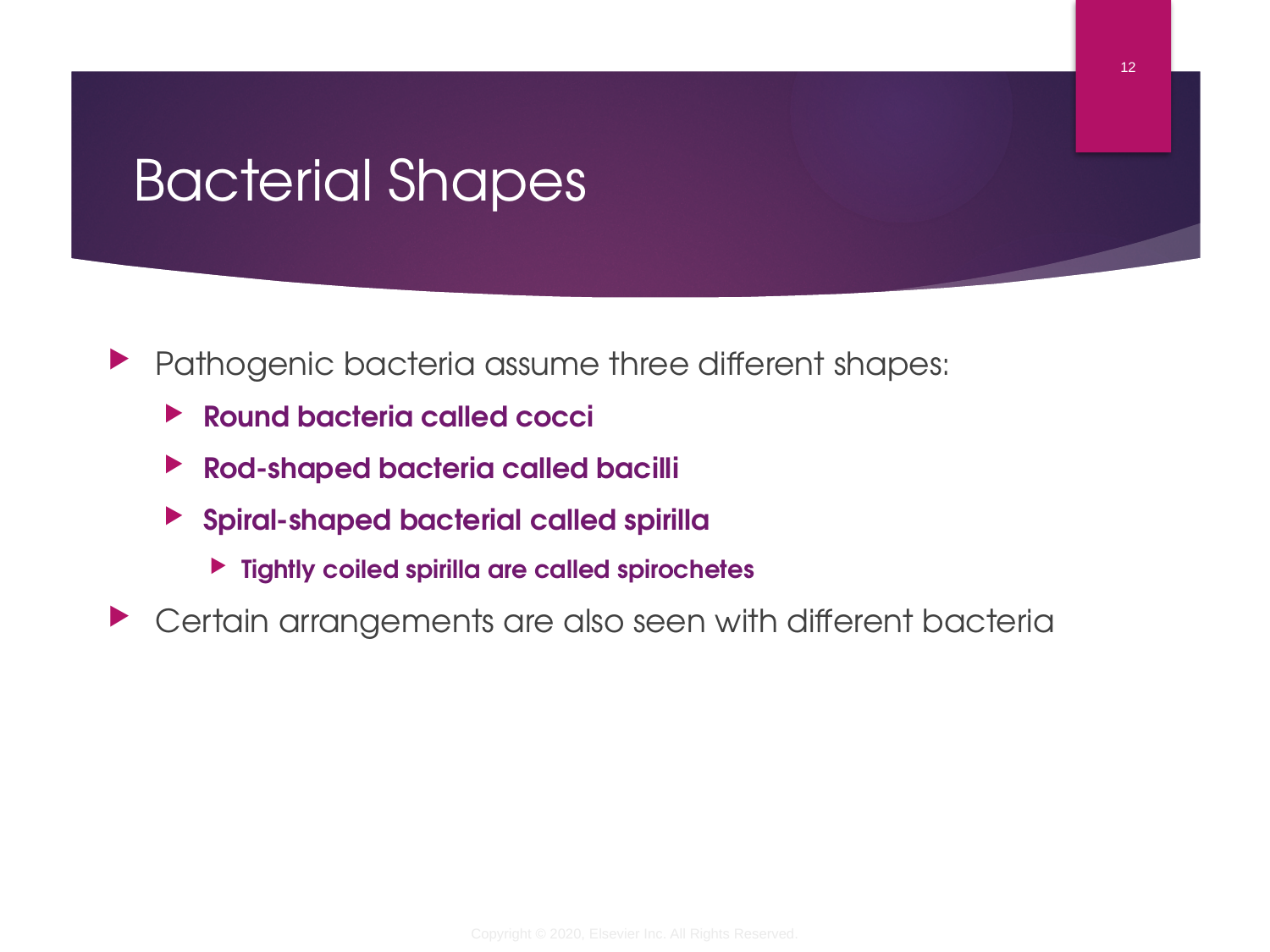

12

# Bacterial Shapes
Pathogenic bacteria assume three different shapes:
Round bacteria called cocci
Rod-shaped bacteria called bacilli
Spiral-shaped bacterial called spirilla
Tightly coiled spirilla are called spirochetes
Certain arrangements are also seen with different bacteria